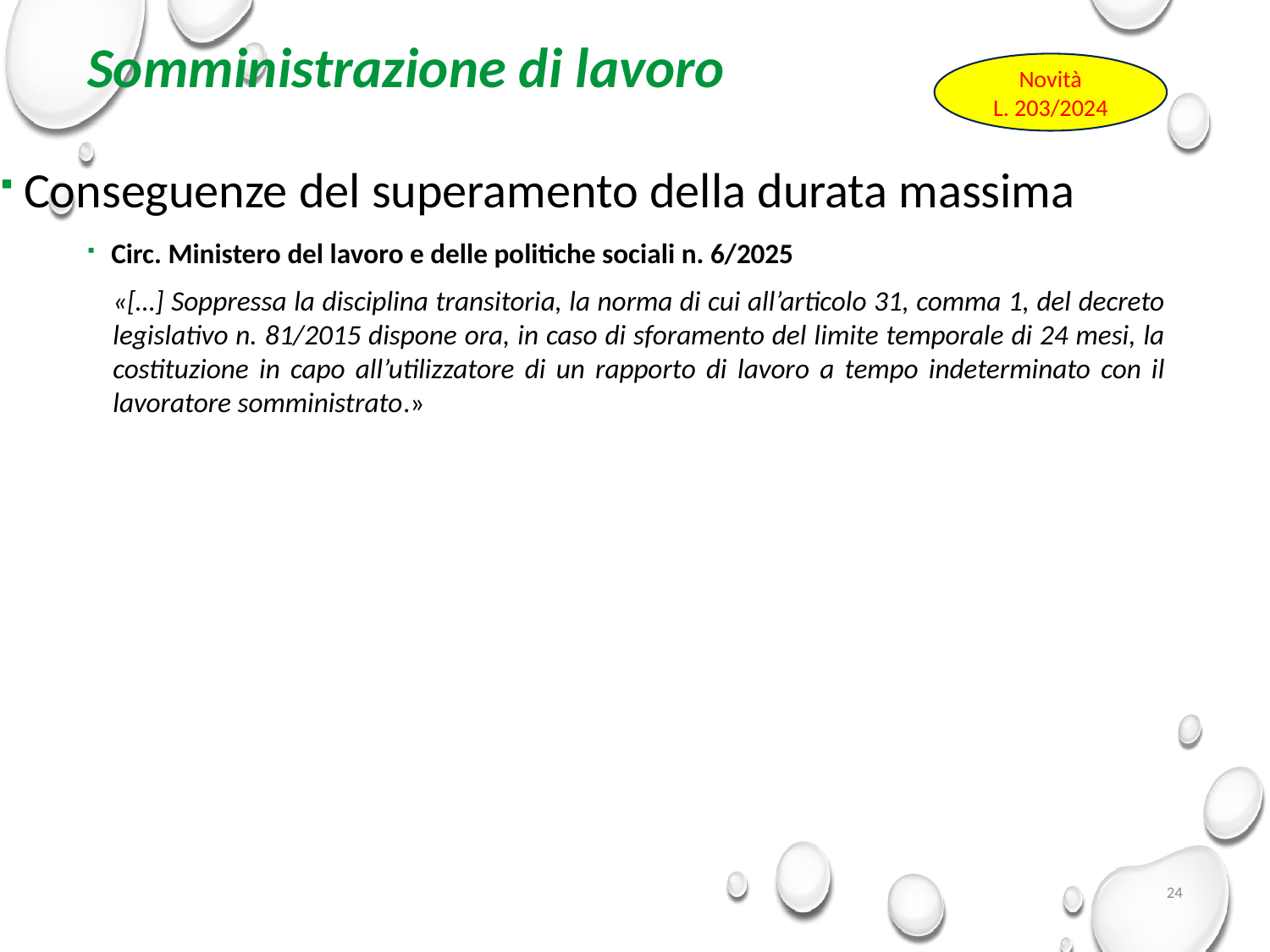

# Somministrazione di lavoro
Novità
L. 203/2024
Conseguenze del superamento della durata massima

Circ. Ministero del lavoro e delle politiche sociali n. 6/2025
«[…] Soppressa la disciplina transitoria, la norma di cui all’articolo 31, comma 1, del decreto legislativo n. 81/2015 dispone ora, in caso di sforamento del limite temporale di 24 mesi, la costituzione in capo all’utilizzatore di un rapporto di lavoro a tempo indeterminato con il lavoratore somministrato.»
24